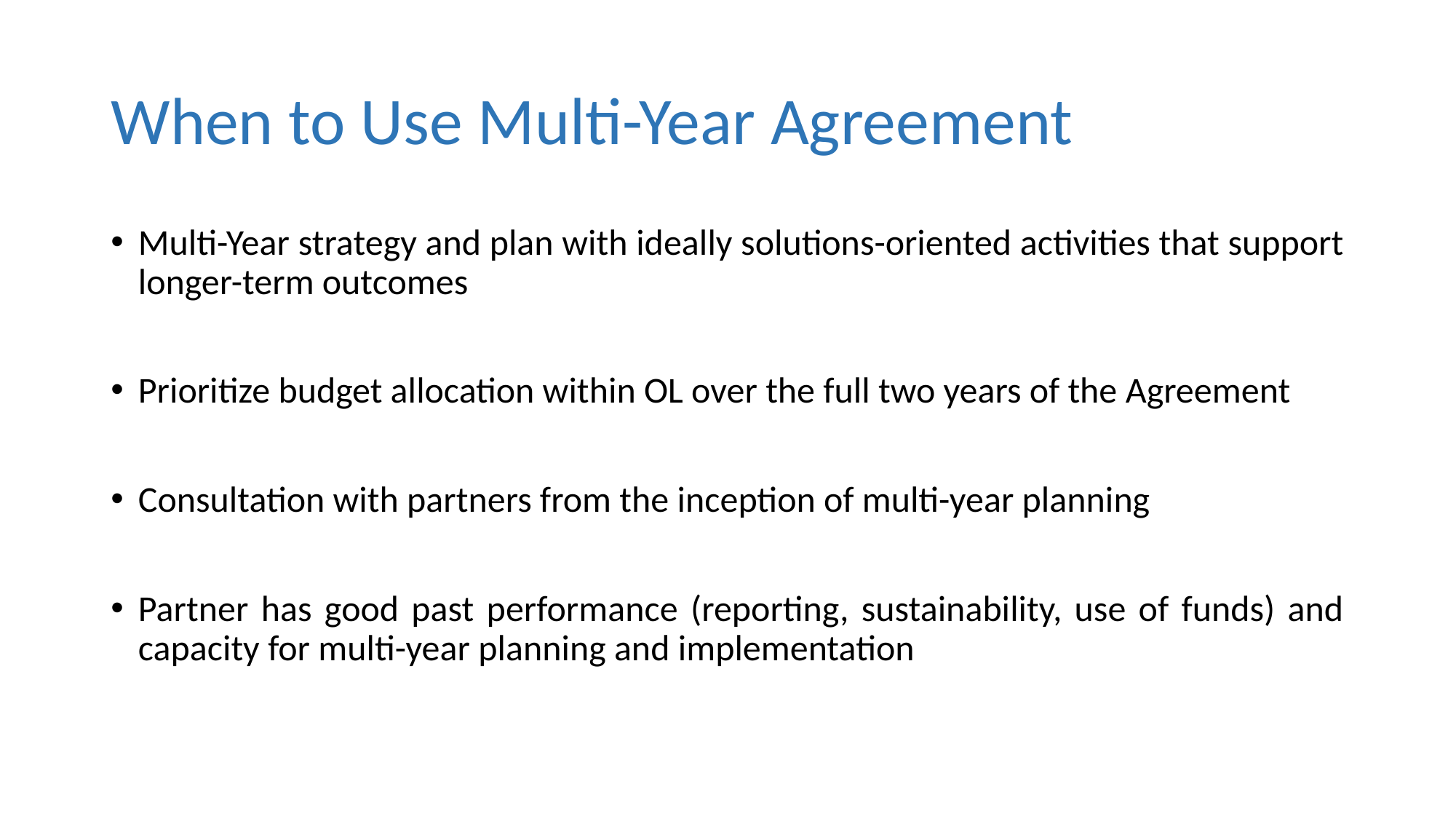

# When to Use Multi-Year Agreement
Multi-Year strategy and plan with ideally solutions-oriented activities that support longer-term outcomes

Prioritize budget allocation within OL over the full two years of the Agreement

Consultation with partners from the inception of multi-year planning

Partner has good past performance (reporting, sustainability, use of funds) and capacity for multi-year planning and implementation